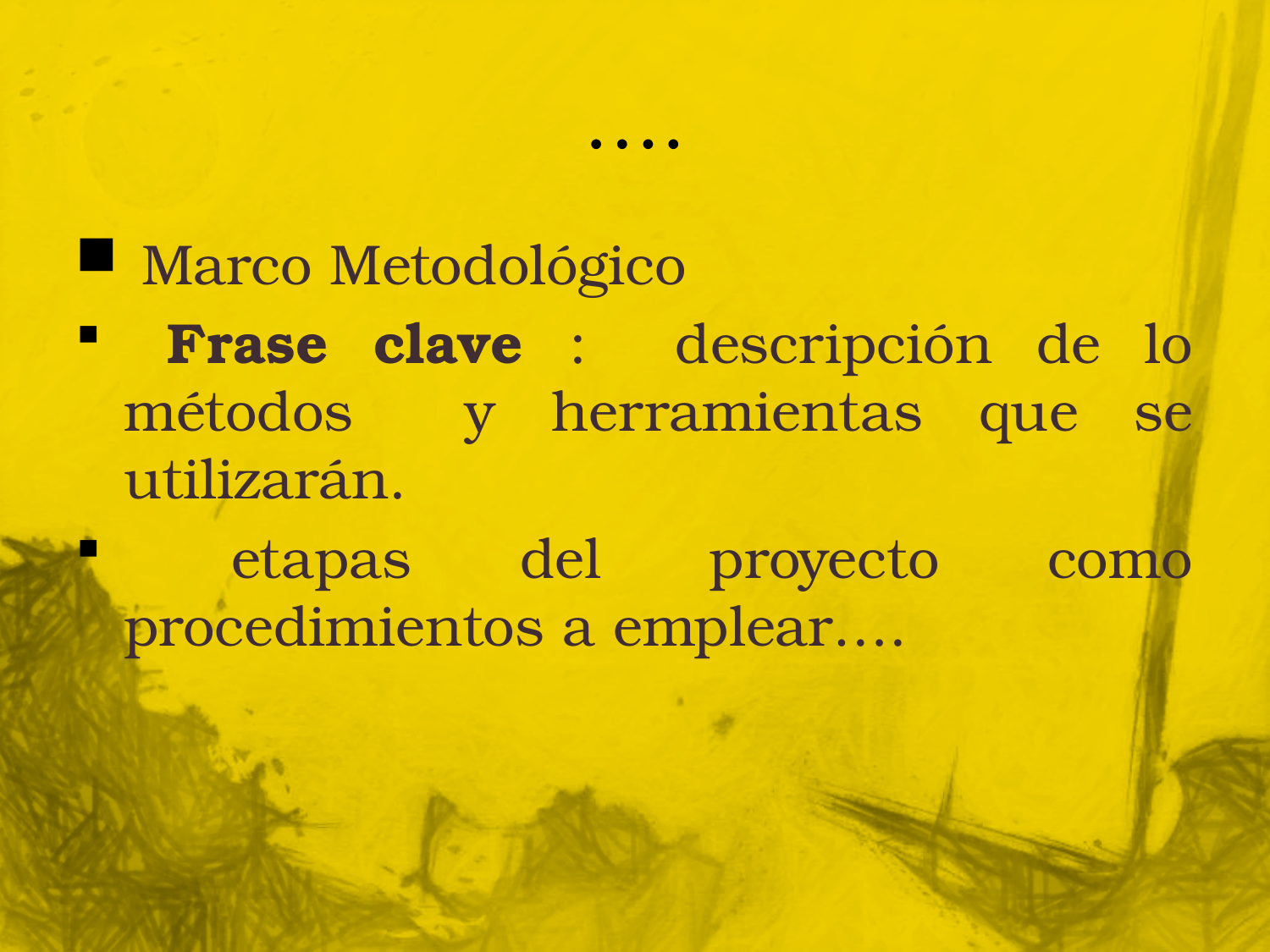

# ….
 Marco Metodológico
 Frase clave :  descripción de lo métodos  y herramientas que se utilizarán.
 etapas del proyecto como procedimientos a emplear….